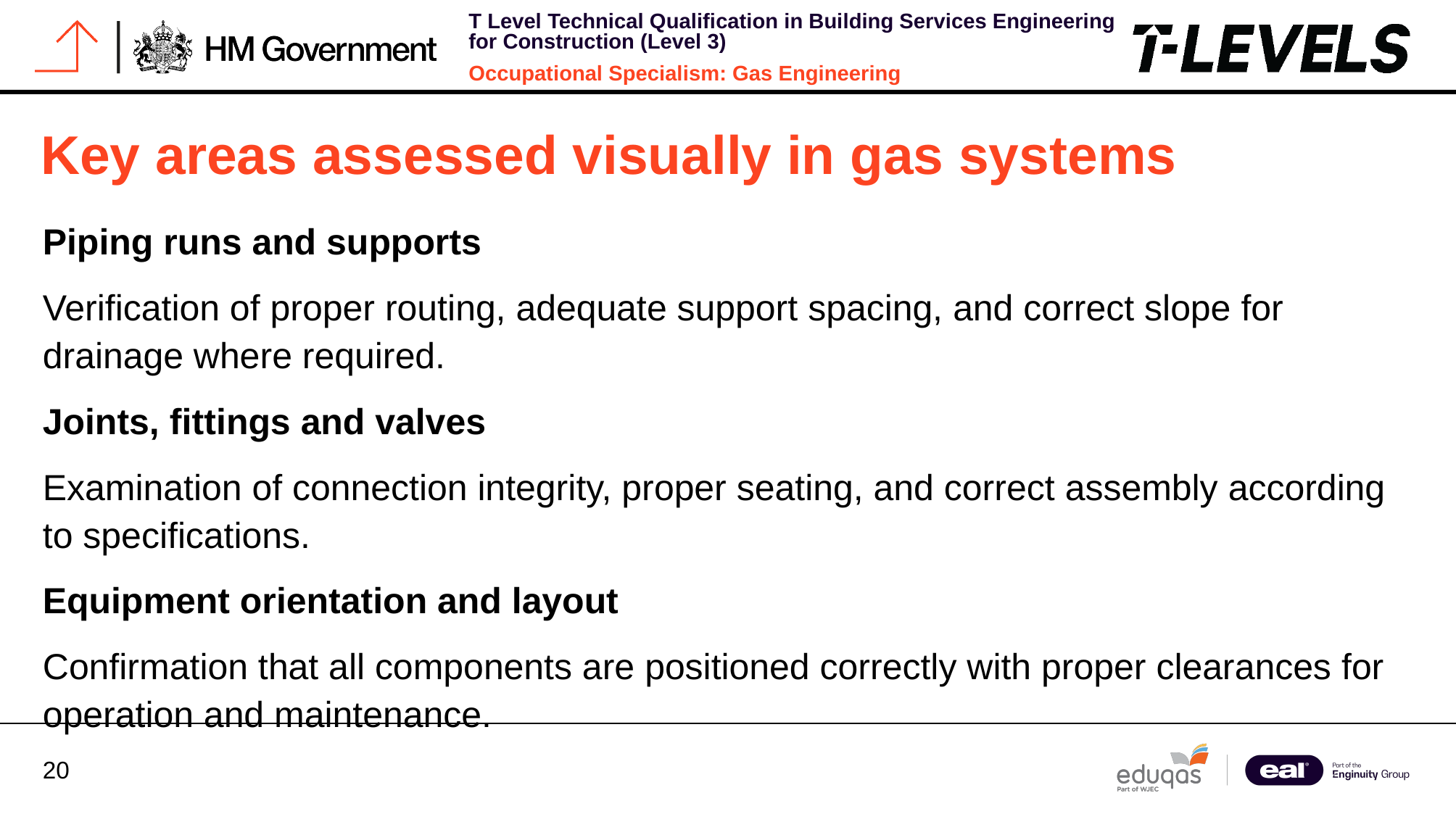

# Key areas assessed visually in gas systems
Piping runs and supports
Verification of proper routing, adequate support spacing, and correct slope for drainage where required.
Joints, fittings and valves
Examination of connection integrity, proper seating, and correct assembly according to specifications.
Equipment orientation and layout
Confirmation that all components are positioned correctly with proper clearances for operation and maintenance.